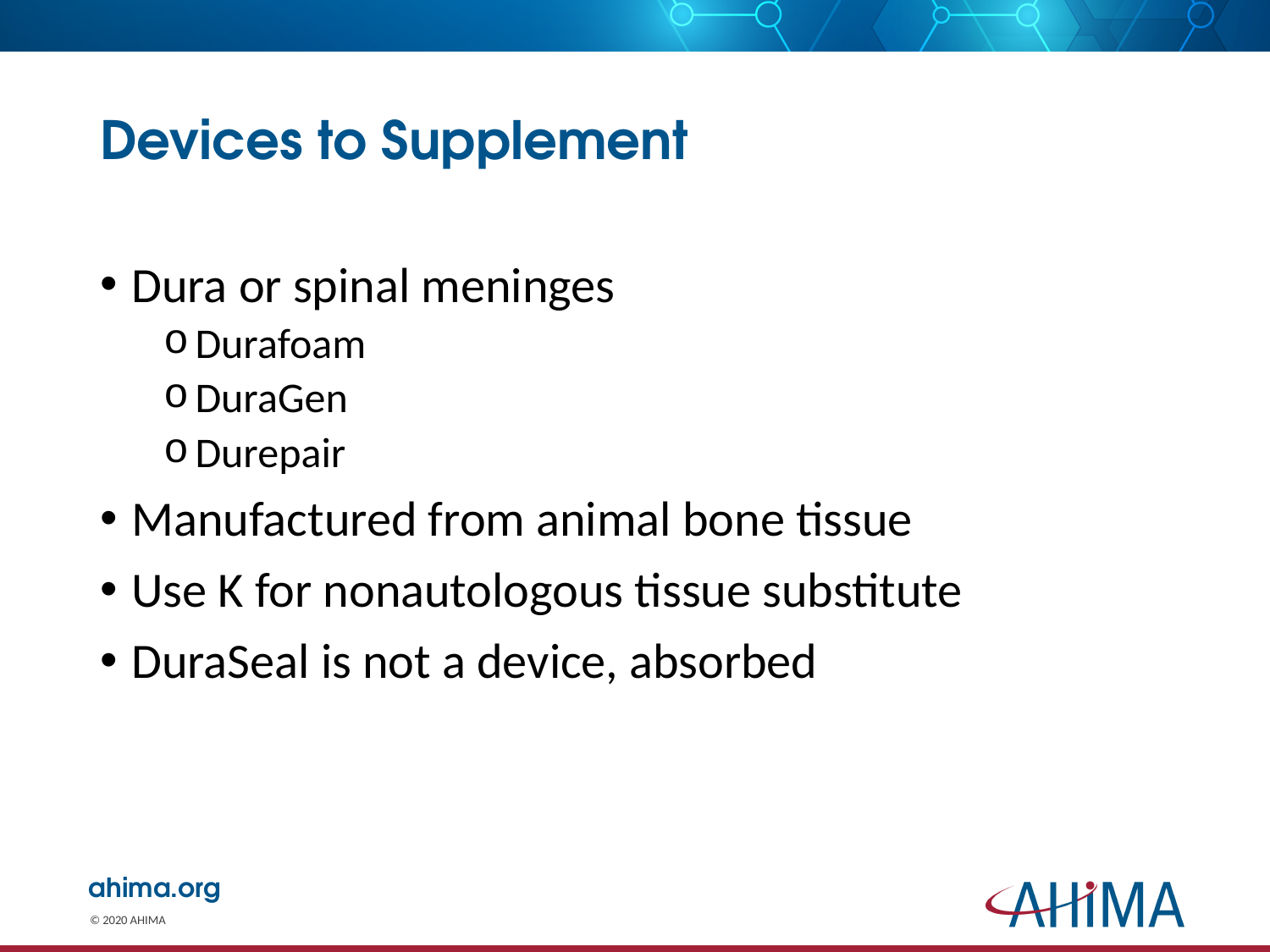

# Devices to Supplement
Dura or spinal meninges
Durafoam
DuraGen
Durepair
Manufactured from animal bone tissue
Use K for nonautologous tissue substitute
DuraSeal is not a device, absorbed